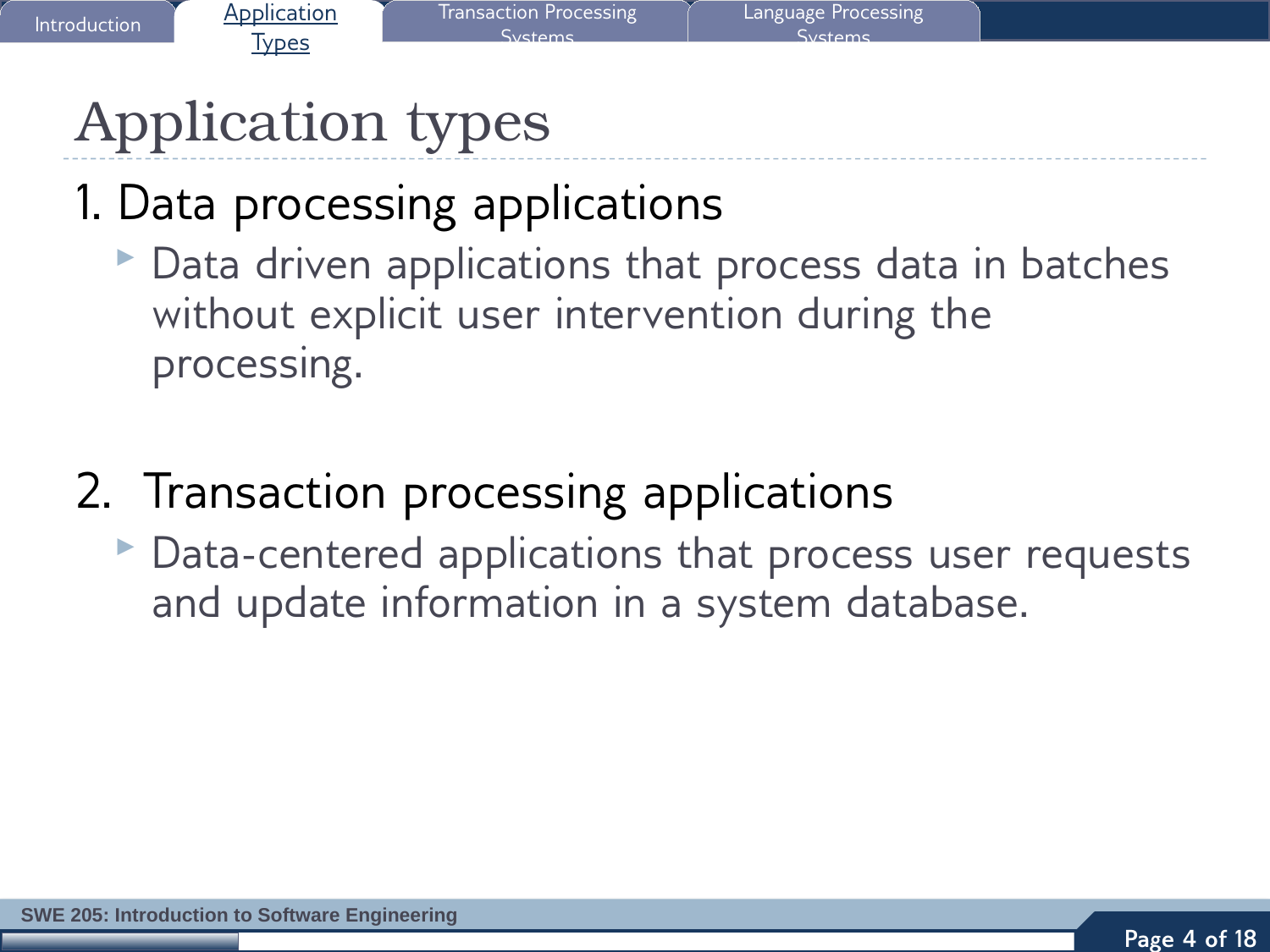

Introduction
Application Types
Transaction Processing Systems
Language Processing Systems
# Application types
1. Data processing applications
Data driven applications that process data in batches without explicit user intervention during the processing.

2.  Transaction processing applications
Data-centered applications that process user requests and update information in a system database.
4
Page 4 of 18